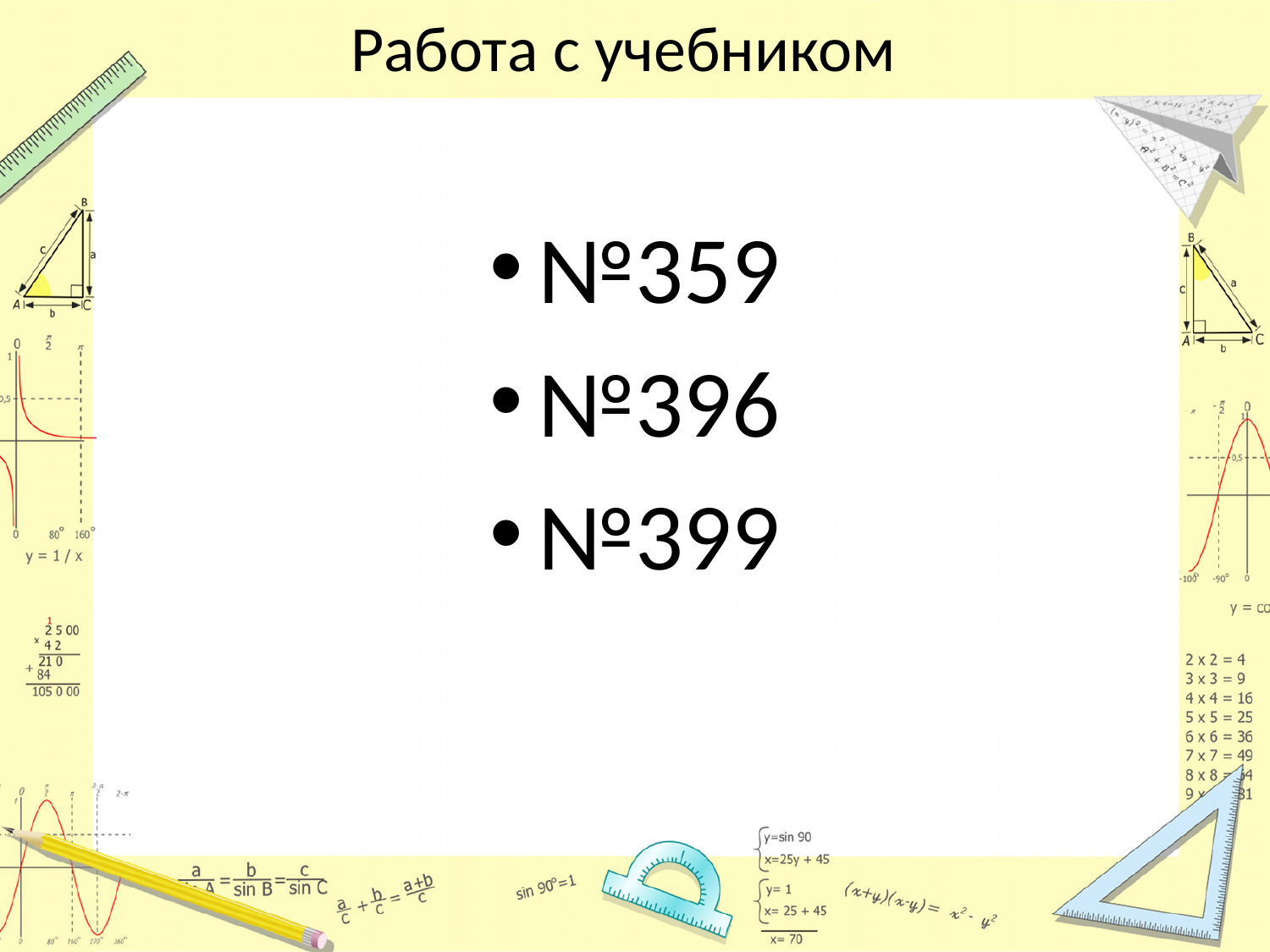

# Работа с учебником

№359
№396
№399